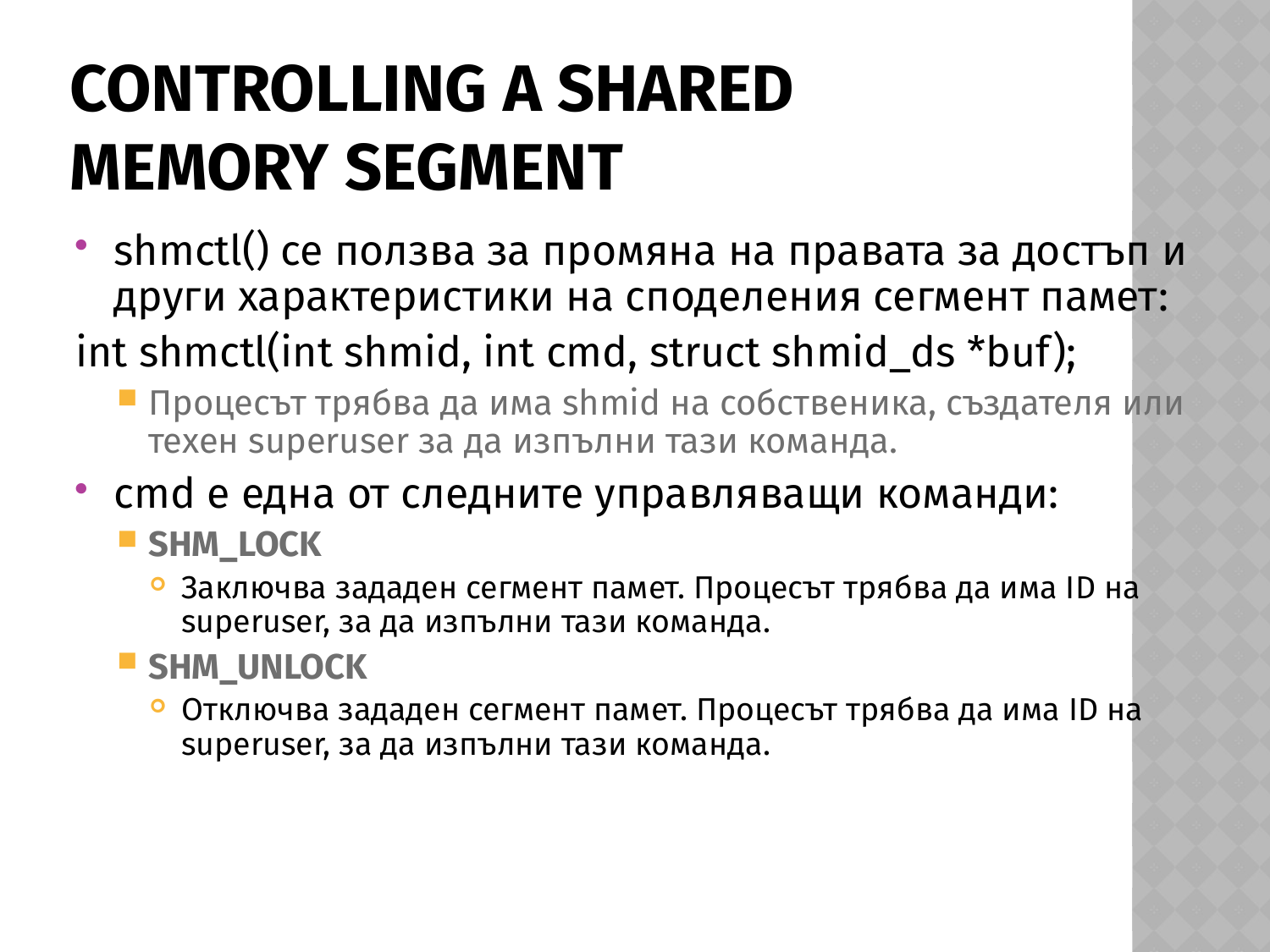

# Controlling a Shared Memory Segment
shmctl() се ползва за промяна на правата за достъп и други характеристики на споделения сегмент памет:
int shmctl(int shmid, int cmd, struct shmid_ds *buf);
Процесът трябва да има shmid на собственика, създателя или техен superuser за да изпълни тази команда.
cmd е една от следните управляващи команди:
SHM_LOCK
Заключва зададен сегмент памет. Процесът трябва да има ID на superuser, за да изпълни тази команда.
SHM_UNLOCK
Отключва зададен сегмент памет. Процесът трябва да има ID на superuser, за да изпълни тази команда.